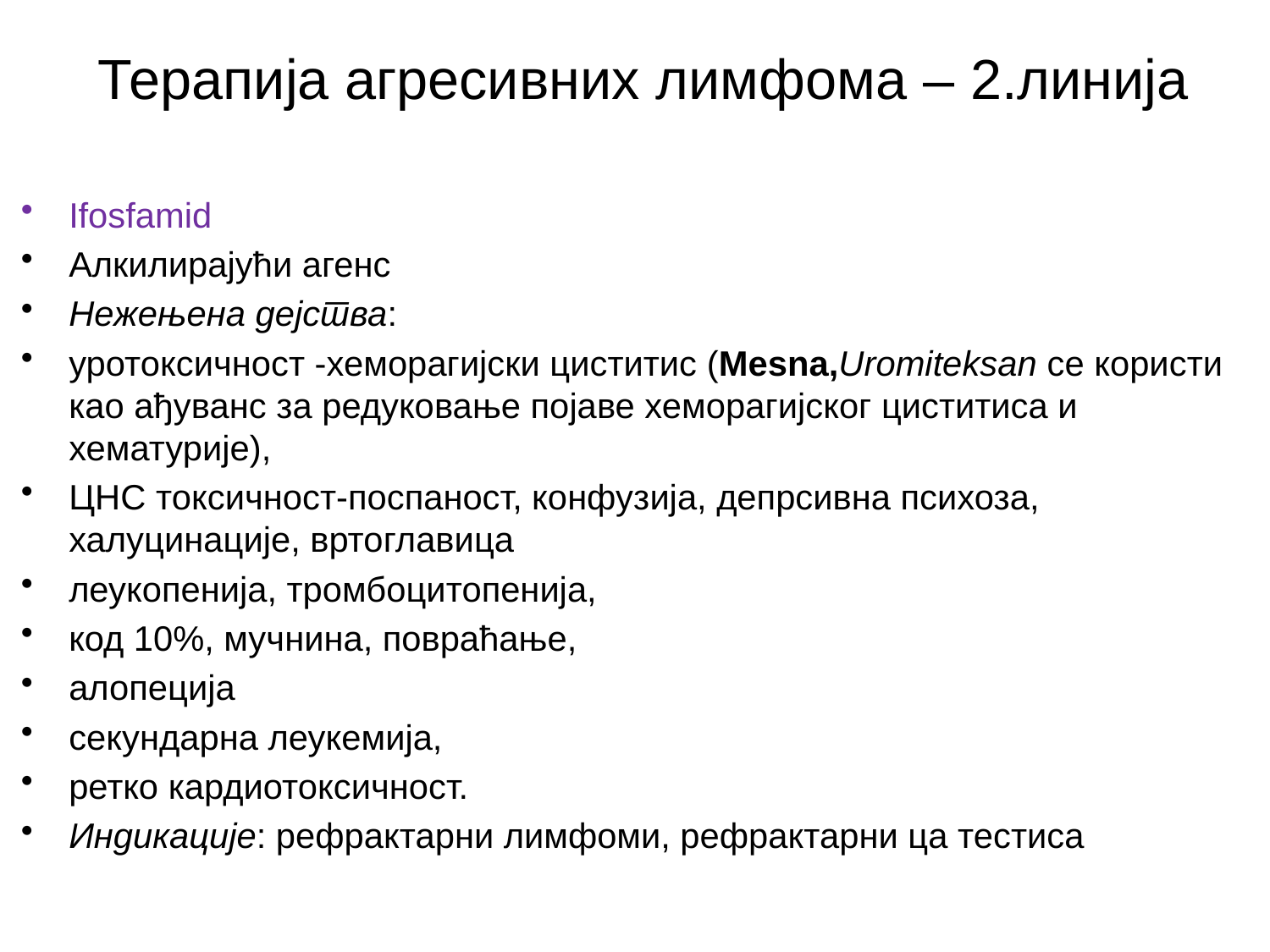

# Терапија агресивних лимфома – 2.линија
Ifosfamid
Алкилирајући агенс
Нежењена дејства:
уротоксичност -хеморагијски циститис (Mesna,Uromiteksan се користи као ађуванс зa редуковање појаве хеморагијског циститиса и хематурије),
ЦНС токсичност-поспаност, конфузија, депрсивна психоза, халуцинације, вртоглавица
леукопенија, тромбоцитопенија,
код 10%, мучнина, повраћање,
алопеција
секундарна леукемија,
ретко кардиотоксичност.
Индикације: рефрактарни лимфоми, рефрактарни ца тестиса